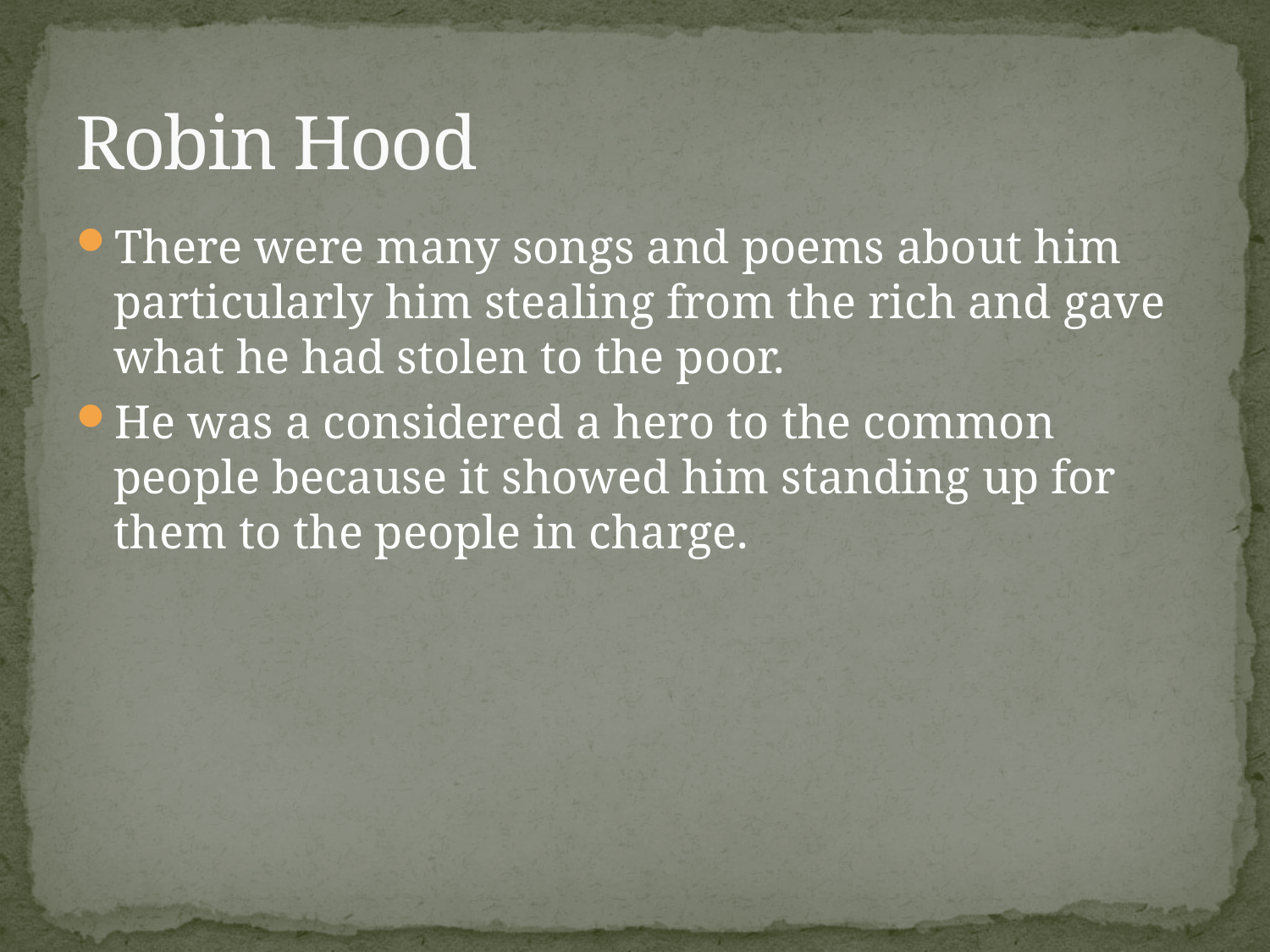

# Robin Hood
There were many songs and poems about him particularly him stealing from the rich and gave what he had stolen to the poor.
He was a considered a hero to the common people because it showed him standing up for them to the people in charge.